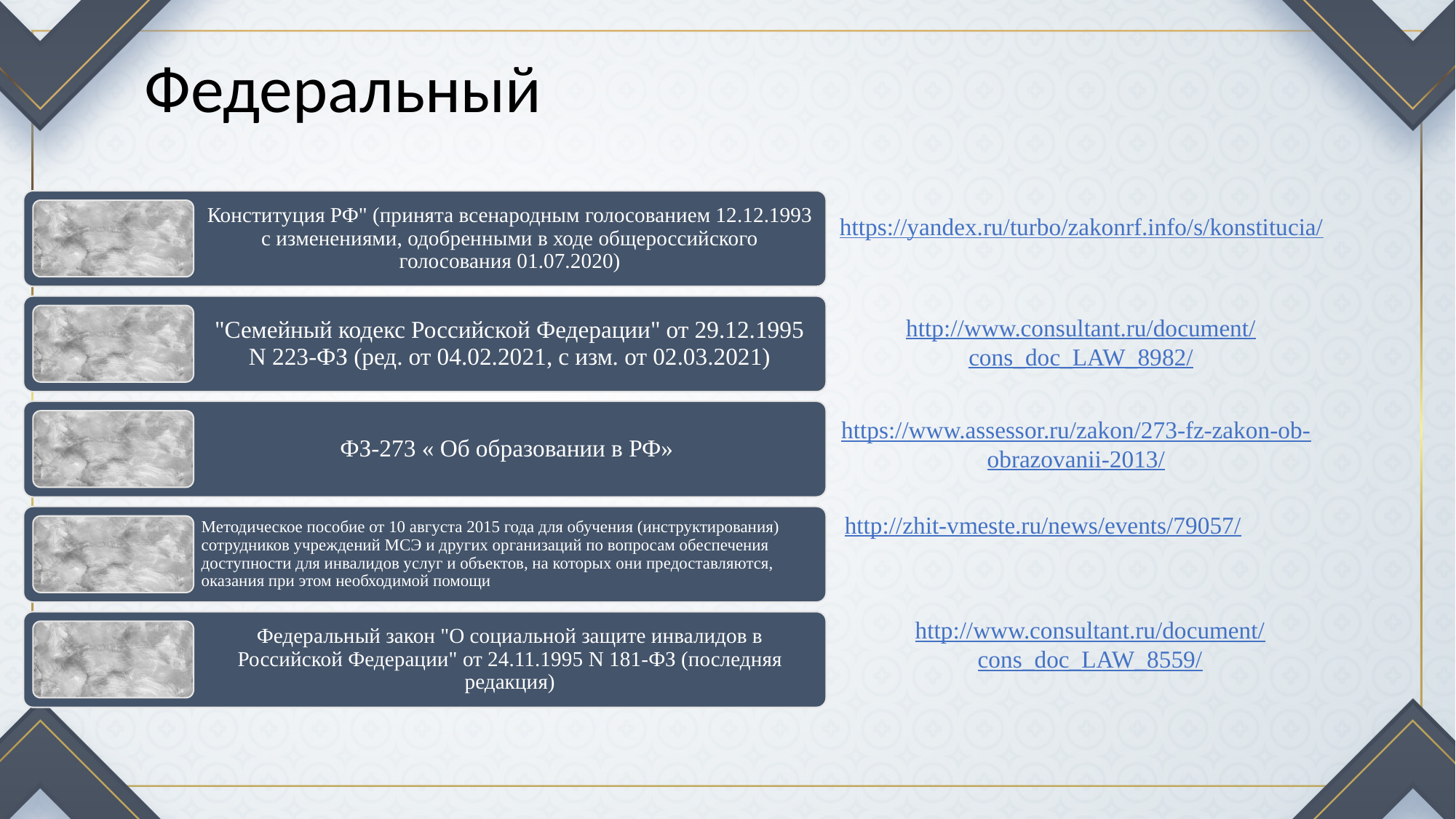

# Федеральный
Конституция РФ" (принята всенародным голосованием 12.12.1993 с изменениями, одобренными в ходе общероссийского голосования 01.07.2020)
"Семейный кодекс Российской Федерации" от 29.12.1995 N 223-ФЗ (ред. от 04.02.2021, с изм. от 02.03.2021)
ФЗ-273 « Об образовании в РФ»
Методическое пособие от 10 августа 2015 года для обучения (инструктирования) сотрудников учреждений МСЭ и других организаций по вопросам обеспечения доступности для инвалидов услуг и объектов, на которых они предоставляются, оказания при этом необходимой помощи
Федеральный закон "О социальной защите инвалидов в Российской Федерации" от 24.11.1995 N 181-ФЗ (последняя редакция)
https://yandex.ru/turbo/zakonrf.info/s/konstitucia/
http://www.consultant.ru/document/cons_doc_LAW_8982/
https://www.assessor.ru/zakon/273-fz-zakon-ob-obrazovanii-2013/
http://zhit-vmeste.ru/news/events/79057/
http://www.consultant.ru/document/cons_doc_LAW_8559/